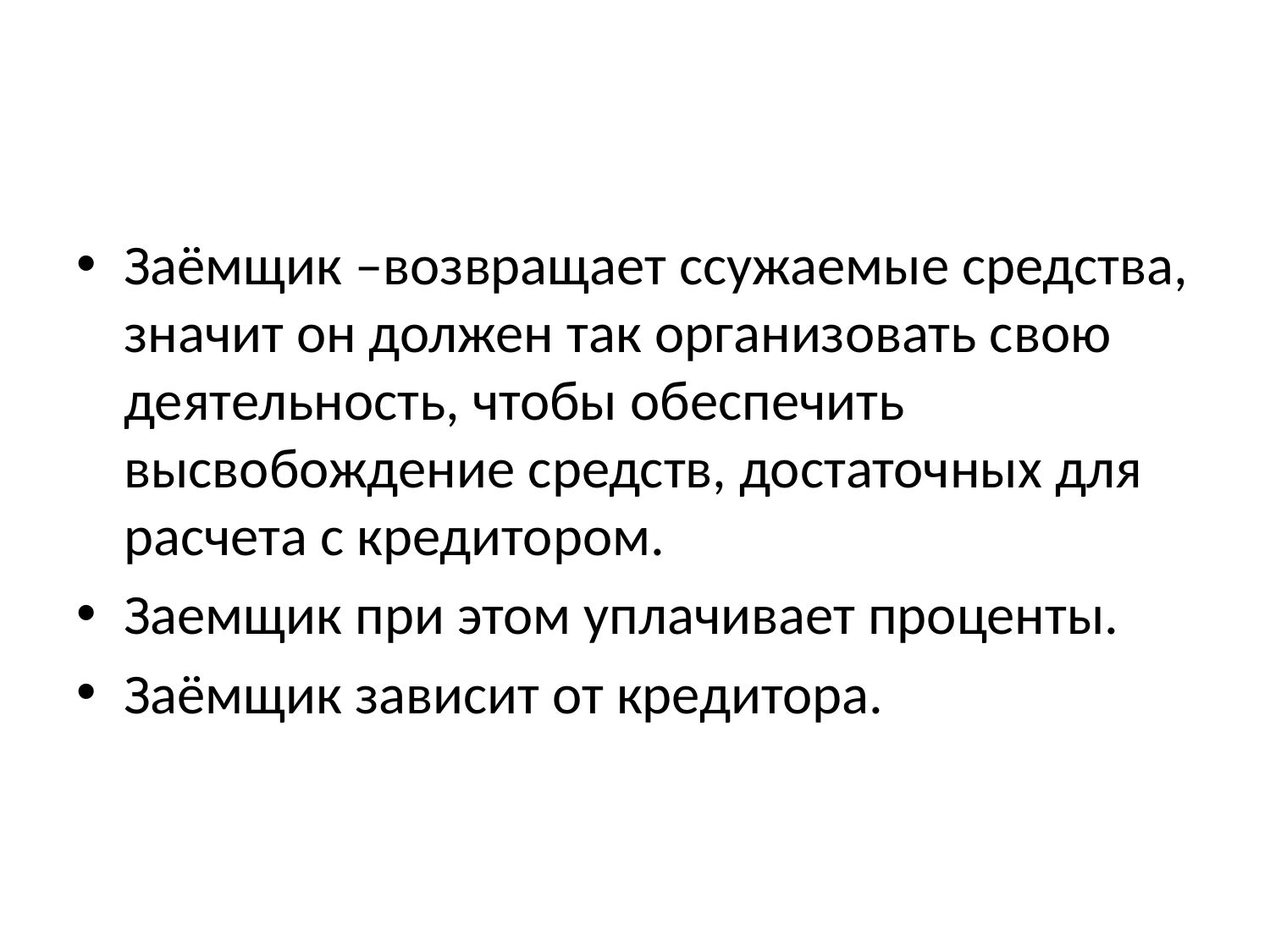

#
Заёмщик –возвращает ссужаемые средства, значит он должен так организовать свою деятельность, чтобы обеспечить высвобождение средств, достаточных для расчета с кредитором.
Заемщик при этом уплачивает проценты.
Заёмщик зависит от кредитора.